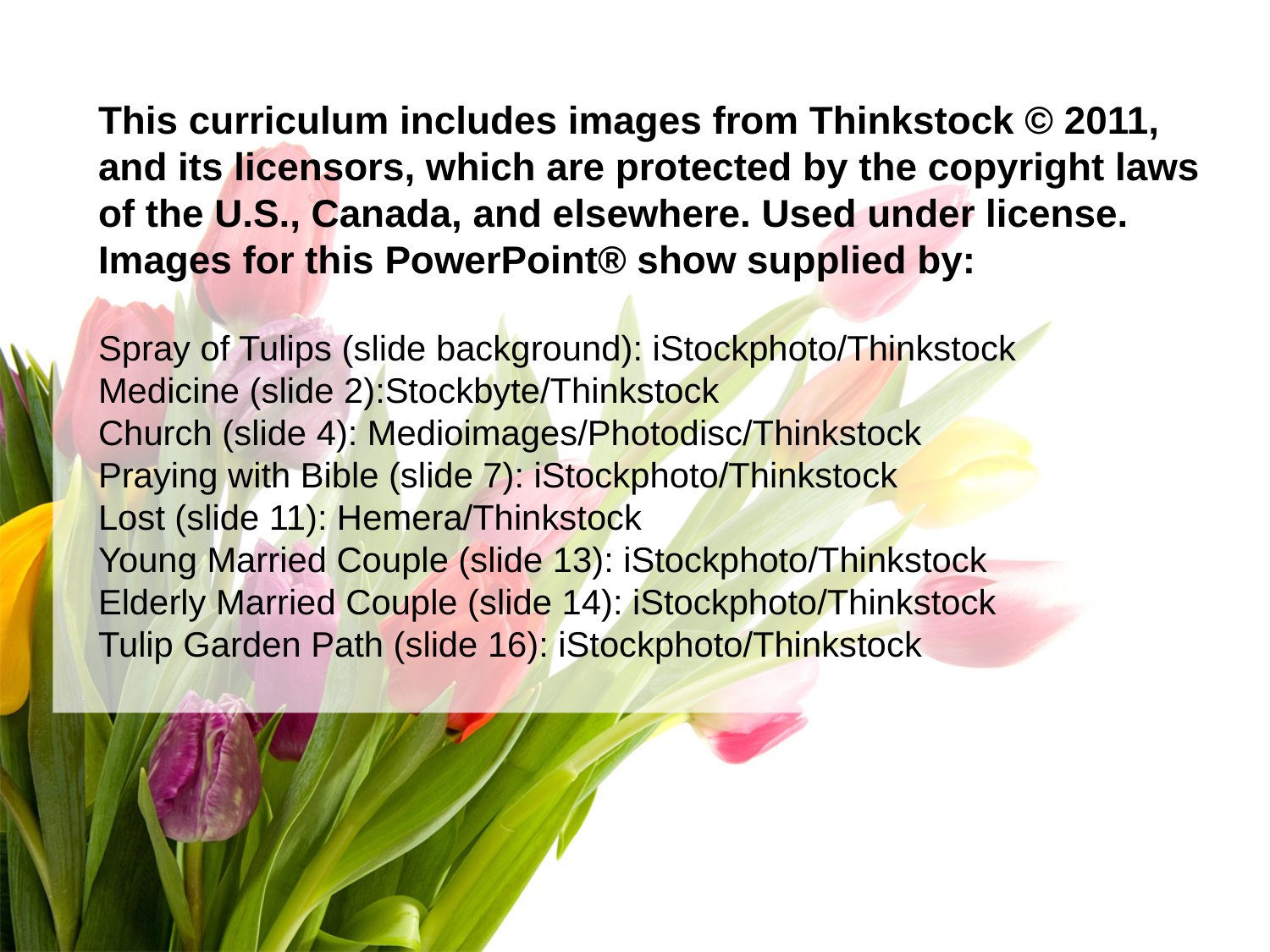

This curriculum includes images from Thinkstock © 2011, and its licensors, which are protected by the copyright laws of the U.S., Canada, and elsewhere. Used under license. Images for this PowerPoint® show supplied by:

Spray of Tulips (slide background): iStockphoto/Thinkstock
Medicine (slide 2):Stockbyte/Thinkstock
Church (slide 4): Medioimages/Photodisc/Thinkstock
Praying with Bible (slide 7): iStockphoto/Thinkstock
Lost (slide 11): Hemera/Thinkstock
Young Married Couple (slide 13): iStockphoto/Thinkstock
Elderly Married Couple (slide 14): iStockphoto/Thinkstock
Tulip Garden Path (slide 16): iStockphoto/Thinkstock